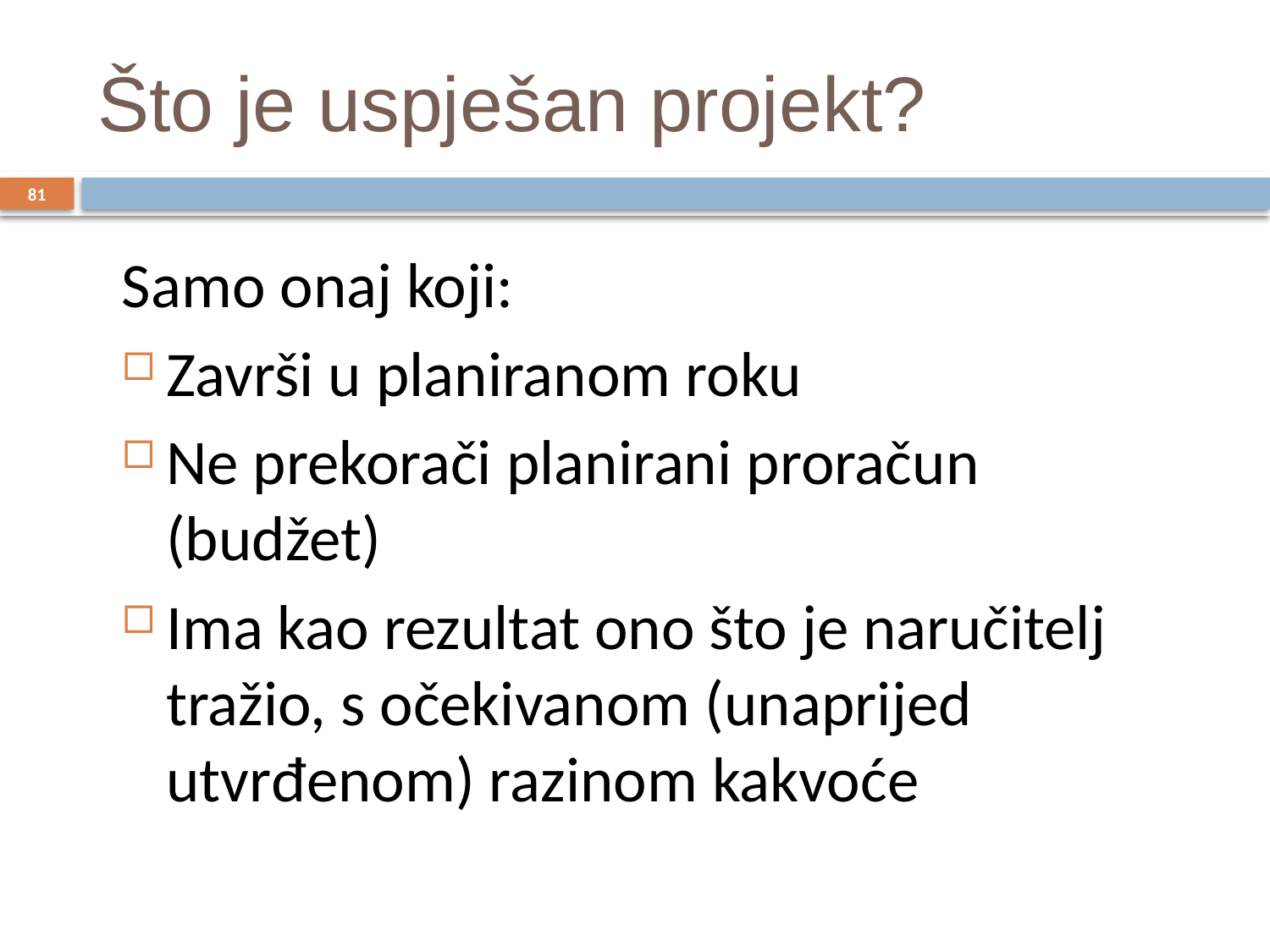

# Što je uspješan projekt?
81
Samo onaj koji:
Završi u planiranom roku
Ne prekorači planirani proračun (budžet)
Ima kao rezultat ono što je naručitelj tražio, s očekivanom (unaprijed utvrđenom) razinom kakvoće